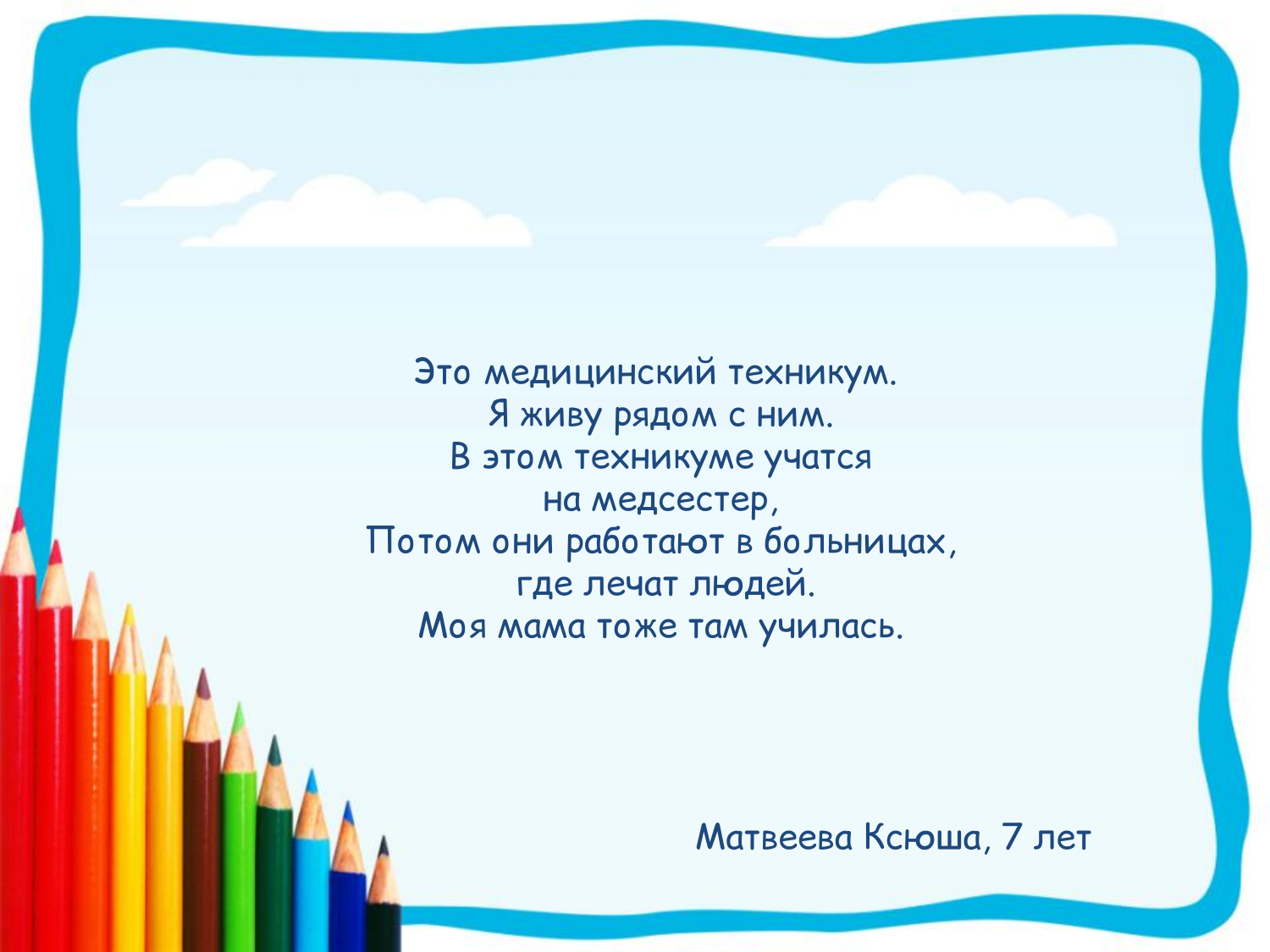

#

Это медицинский техникум.
Я живу рядом с ним.
В этом техникуме учатся
 на медсестер,
Потом они работают в больницах,
 где лечат людей.
Моя мама тоже там училась.

                                            Матвеева Ксюша, 7 лет